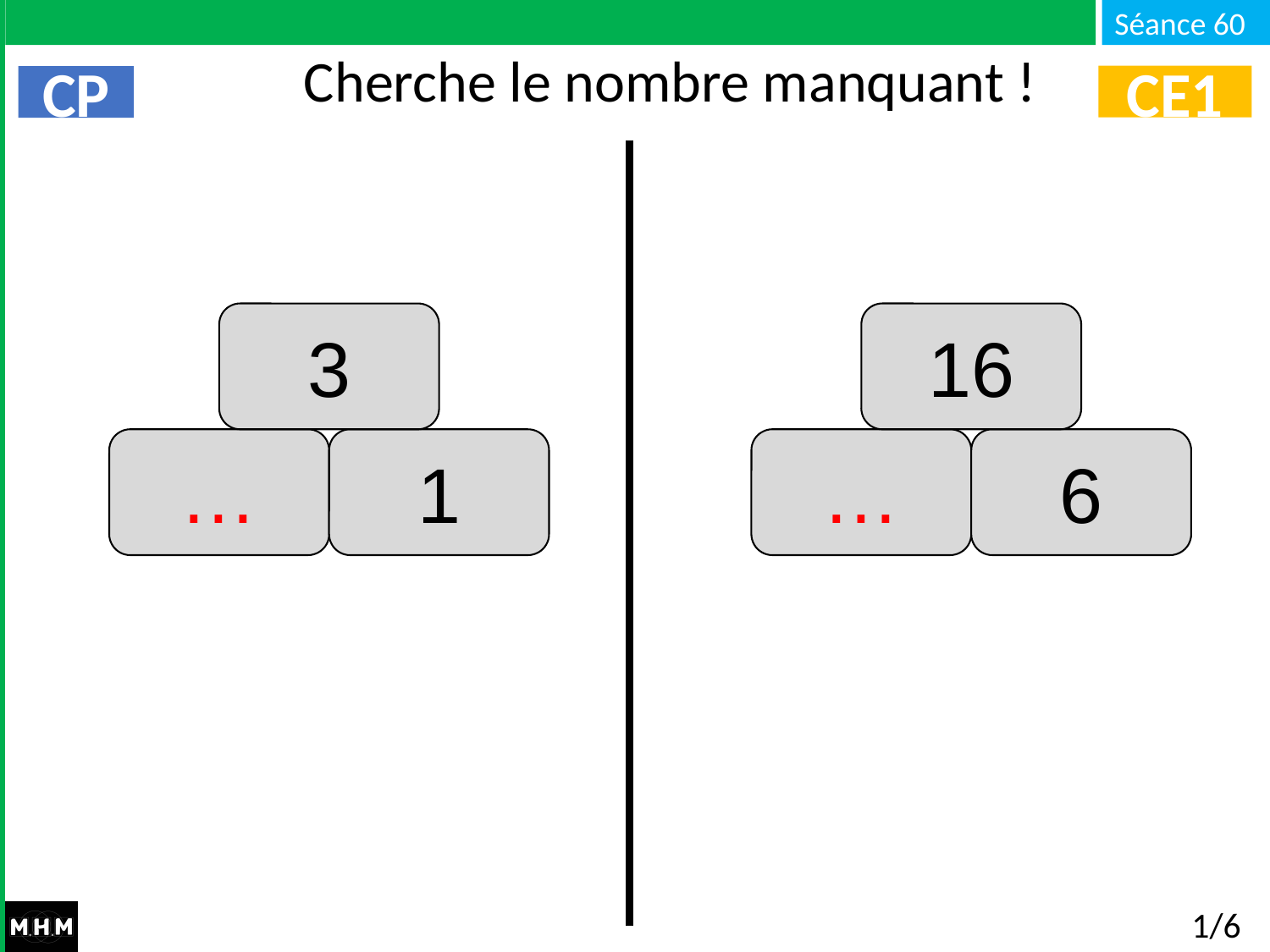

# Cherche le nombre manquant !
CE1
CP
3
16
1
6
…
…
1/6